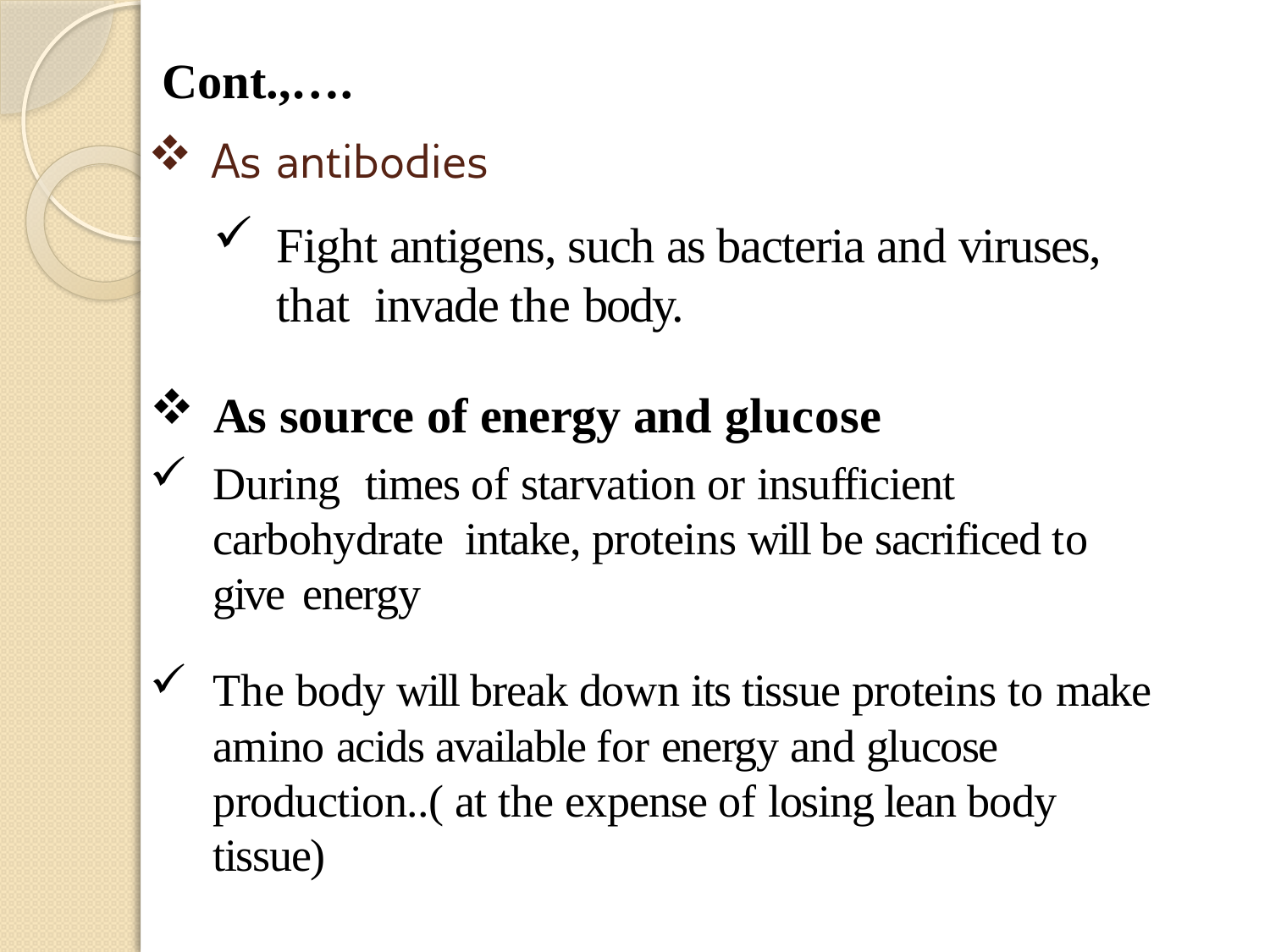

Cont.,….
# As antibodies
Fight antigens, such as bacteria and viruses, that  invade the body.

As source of energy and glucose
During	times of starvation or insufficient carbohydrate  intake, proteins will be sacrificed to give energy

The body will break down its tissue proteins to make  amino acids available for energy and glucose  production..( at the expense of losing lean body tissue)